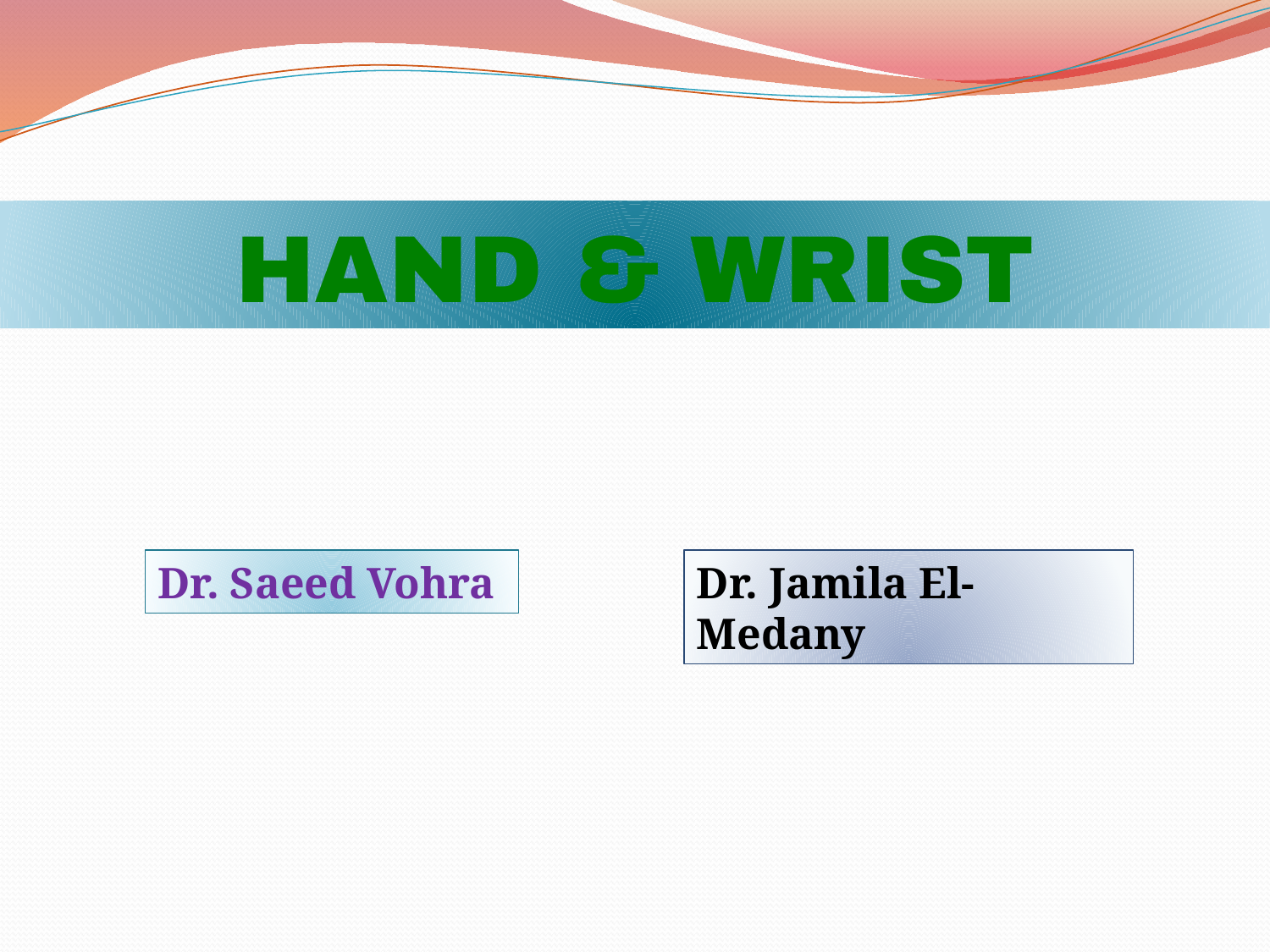

HAND & WRIST
Dr. Saeed Vohra
Dr. Jamila El-Medany